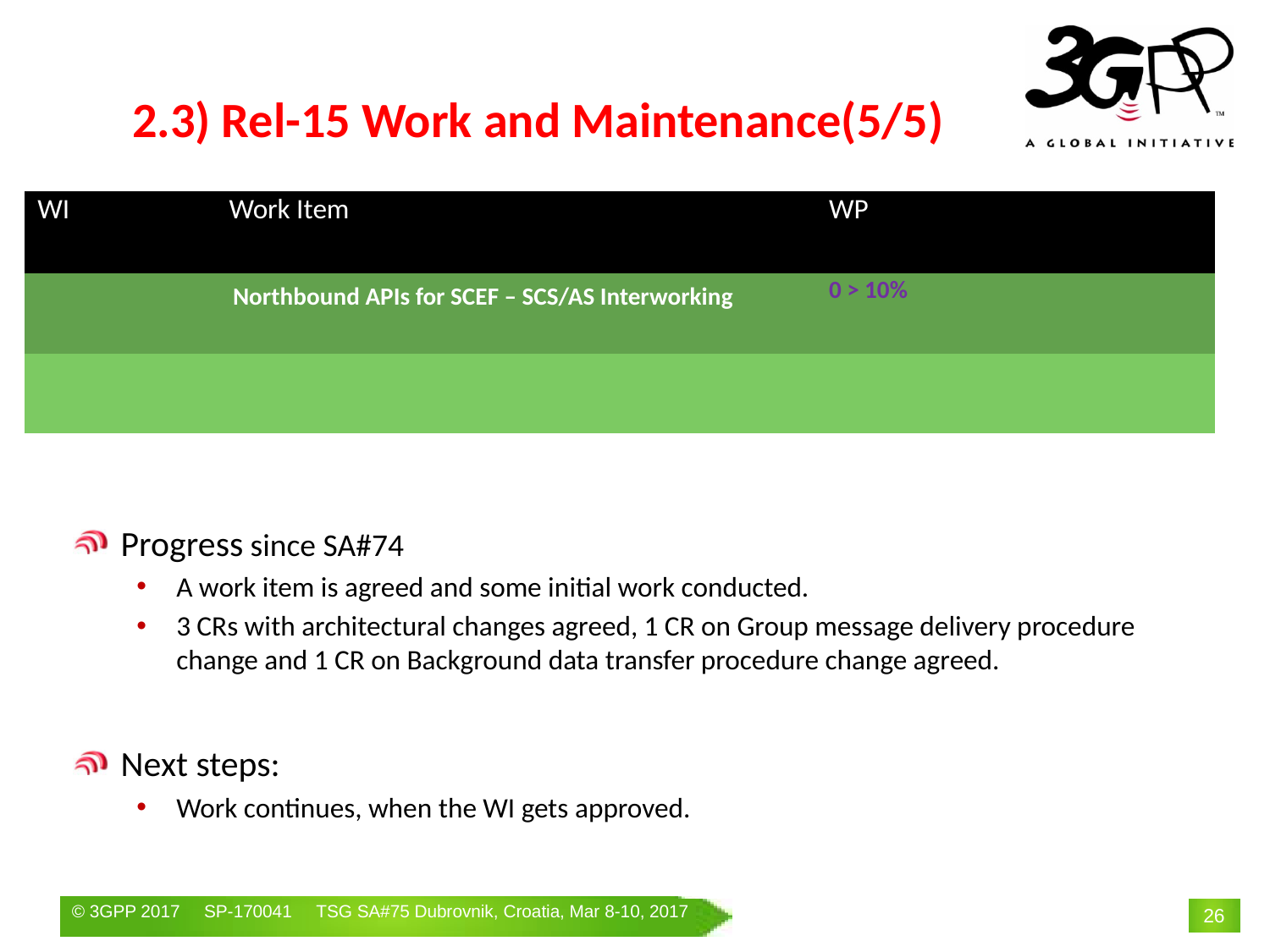

# 2.3) Rel-15 Work and Maintenance(5/5)
| WI | Work Item | WP |  |  |
| --- | --- | --- | --- | --- |
|  | Northbound APIs for SCEF – SCS/AS Interworking | 0 > 10% |  |  |
|  |  |  |  |  |
Progress since SA#74
A work item is agreed and some initial work conducted.
3 CRs with architectural changes agreed, 1 CR on Group message delivery procedure change and 1 CR on Background data transfer procedure change agreed.

Next steps:
Work continues, when the WI gets approved.